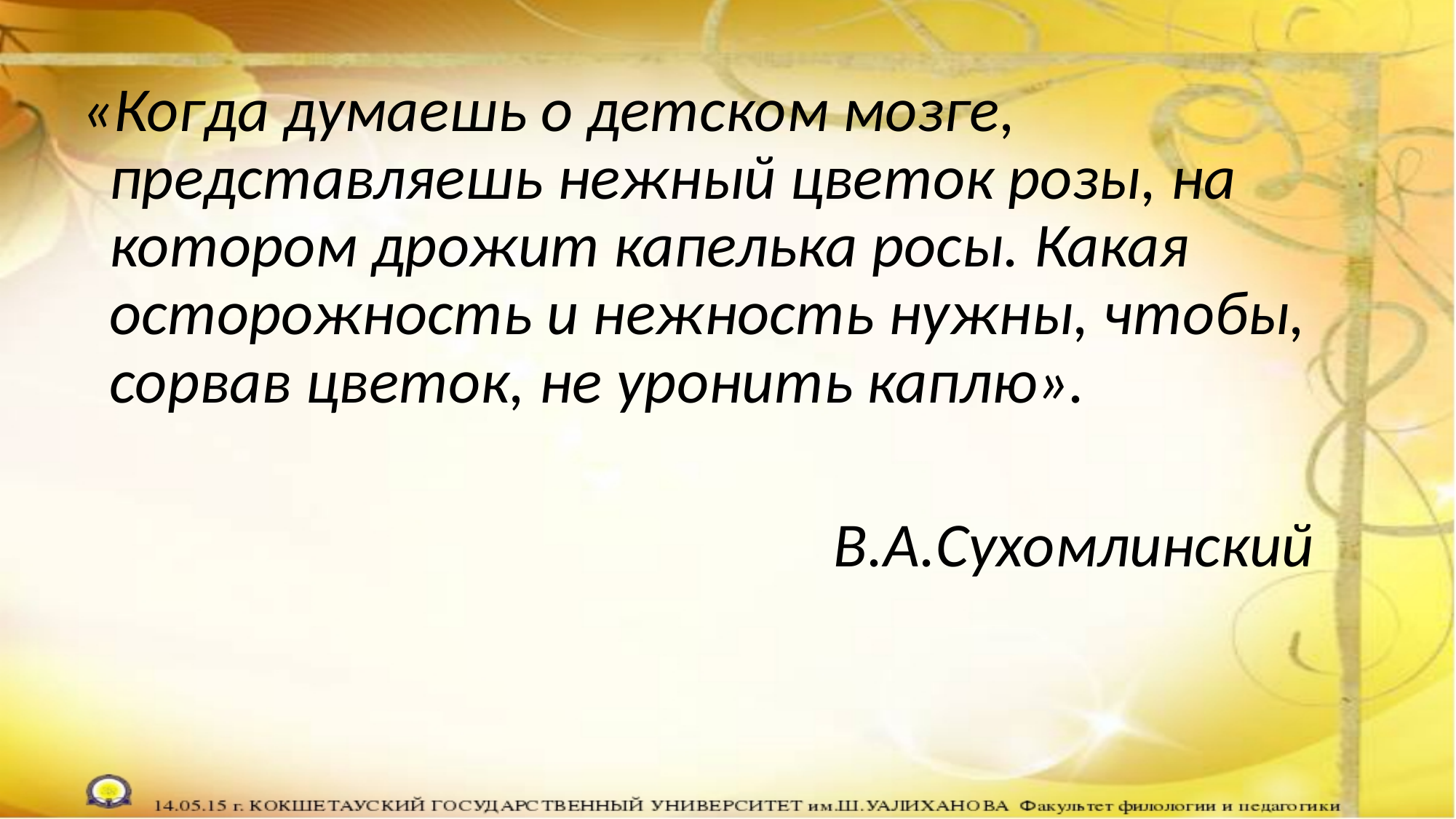

«Когда думаешь о детском мозге, представляешь нежный цветок розы, на котором дрожит капелька росы. Какая осторожность и нежность нужны, чтобы, сорвав цветок, не уронить каплю».

В.А.Сухомлинский